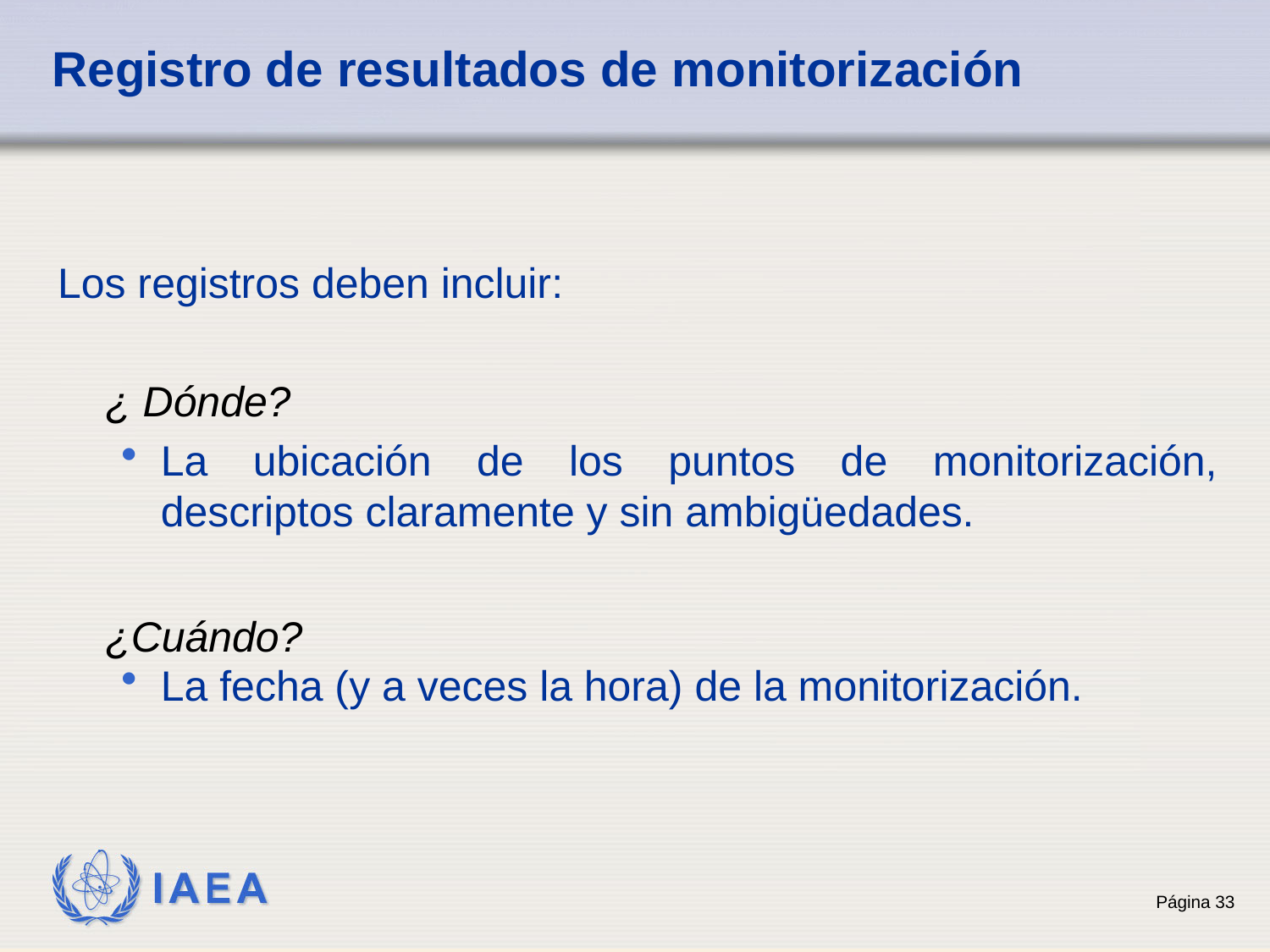

# Registro de resultados de monitorización
Los registros deben incluir:

	¿ Dónde?
La ubicación de los puntos de monitorización, descriptos claramente y sin ambigüedades.

	¿Cuándo?
La fecha (y a veces la hora) de la monitorización.
33